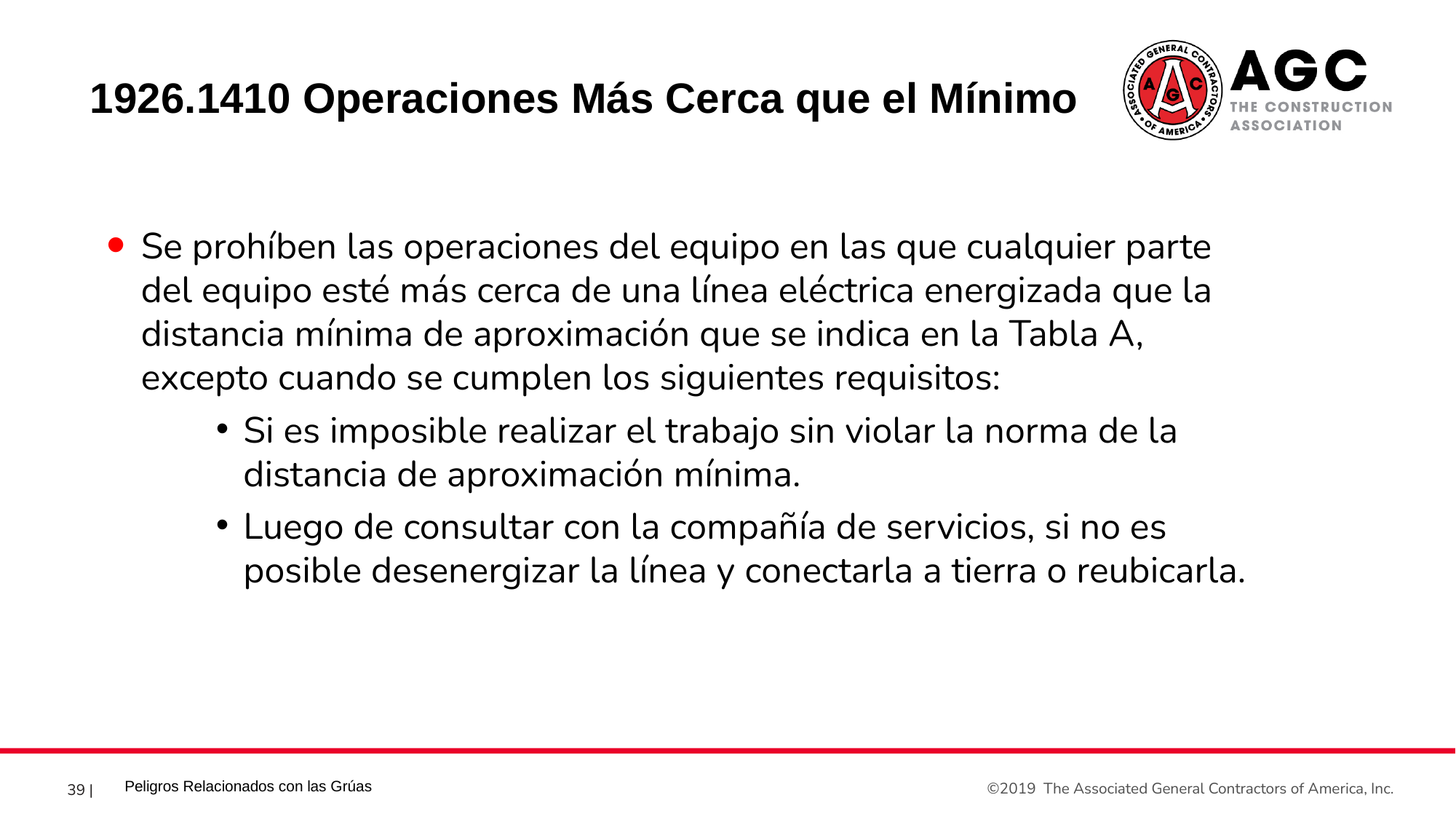

1926.1410 Operaciones Más Cerca que el Mínimo

Se prohíben las operaciones del equipo en las que cualquier parte del equipo esté más cerca de una línea eléctrica energizada que la distancia mínima de aproximación que se indica en la Tabla A, excepto cuando se cumplen los siguientes requisitos:
Si es imposible realizar el trabajo sin violar la norma de la distancia de aproximación mínima.
Luego de consultar con la compañía de servicios, si no es posible desenergizar la línea y conectarla a tierra o reubicarla.
Peligros Relacionados con las Grúas